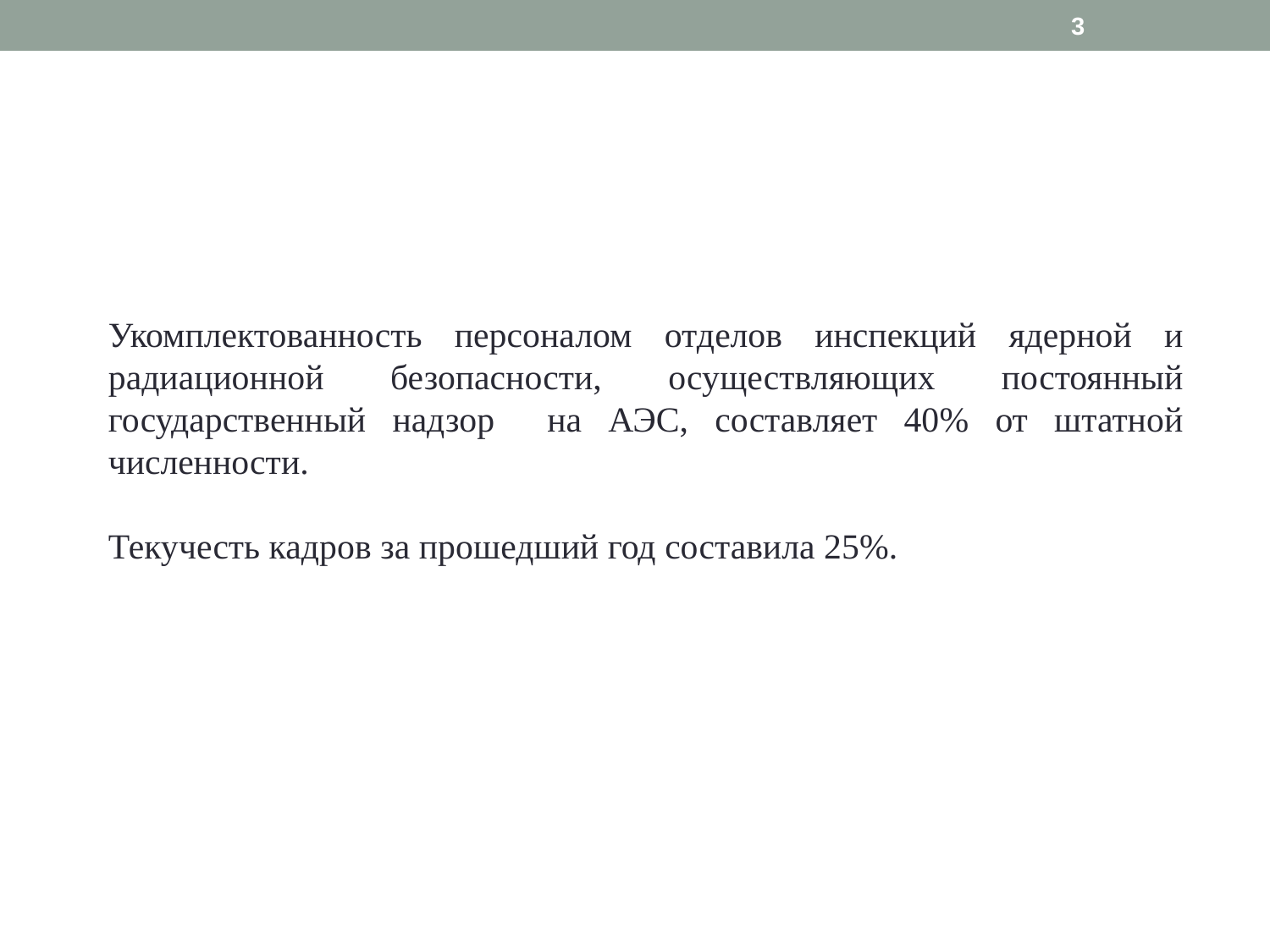

3
Укомплектованность персоналом отделов инспекций ядерной и радиационной безопасности, осуществляющих постоянный государственный надзор  на АЭС, составляет 40% от штатной численности.

Текучесть кадров за прошедший год составила 25%.